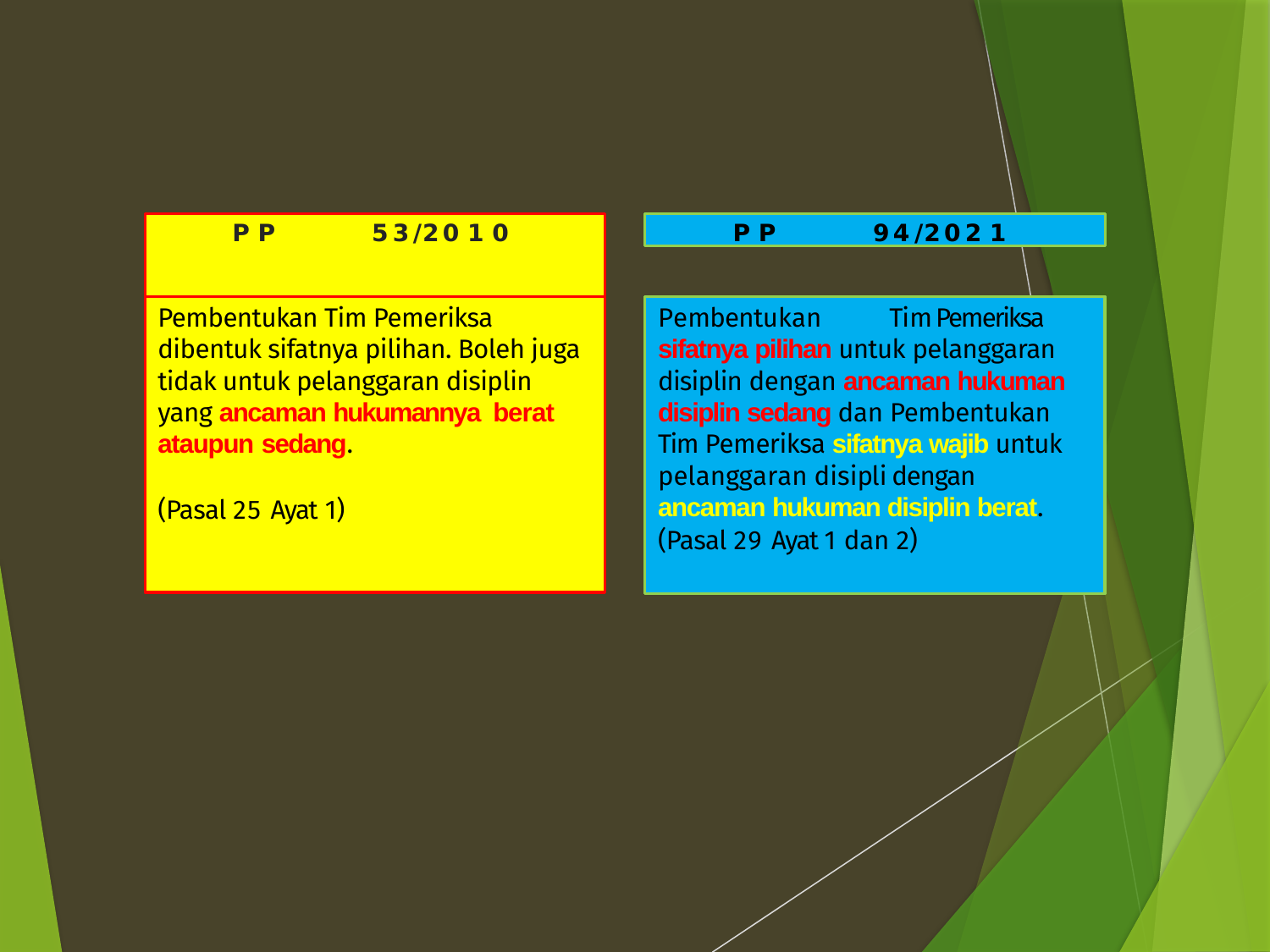

# P P	5 3 / 2 0 1 0
P P	9 4 / 2 0 2 1

Pembentukan Tim Pemeriksa dibentuk sifatnya pilihan. Boleh juga tidak untuk pelanggaran disiplin yang ancaman hukumannya  berat ataupun sedang.

(Pasal 25 Ayat 1)
Pembentukan	Tim Pemeriksa sifatnya pilihan untuk pelanggaran  disiplin dengan ancaman hukuman  disiplin sedang dan Pembentukan Tim Pemeriksa sifatnya wajib untuk  pelanggaran disipli dengan  ancaman hukuman disiplin berat.
(Pasal 29 Ayat 1 dan 2)